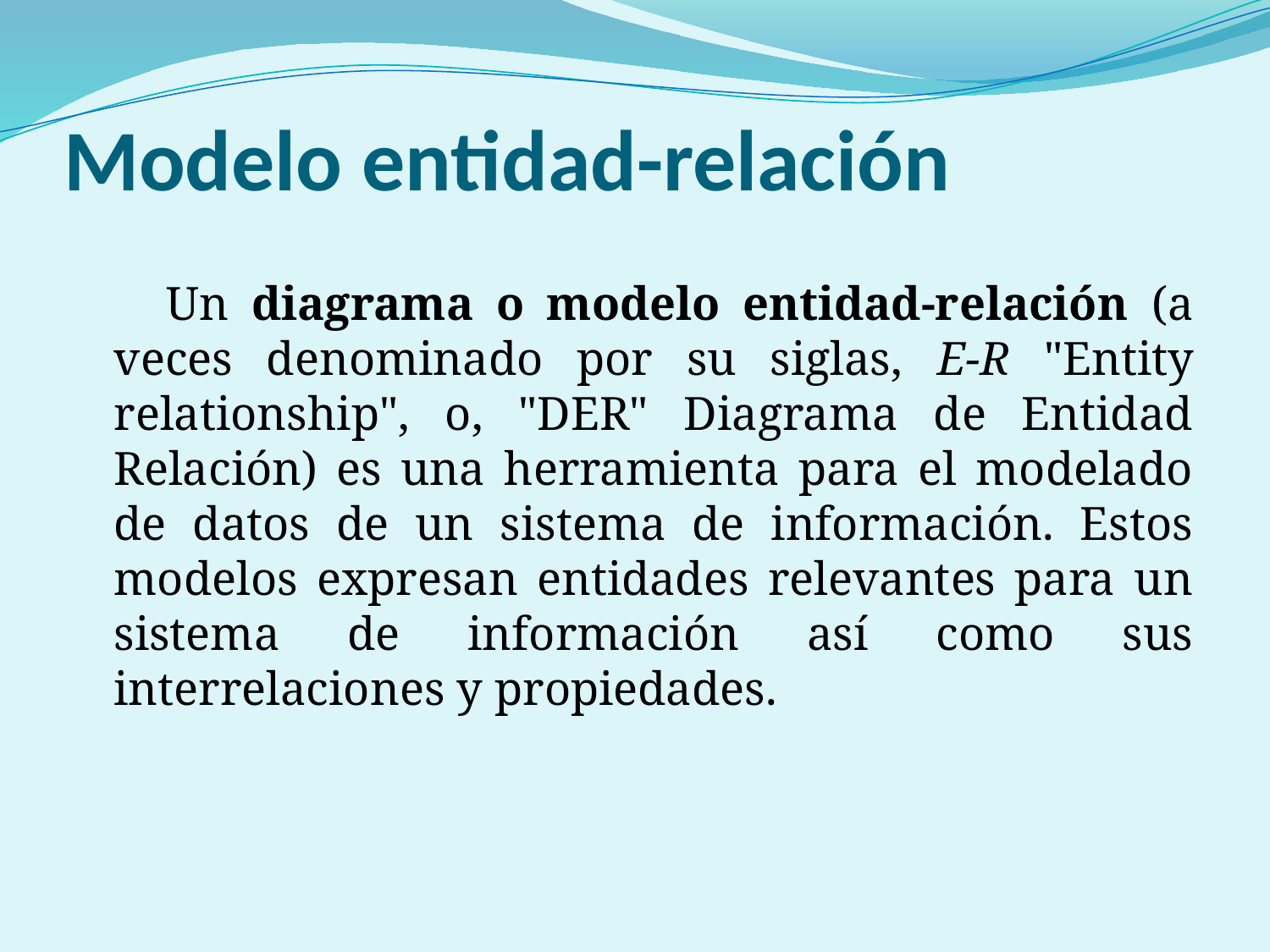

# Modelo entidad-relación
    Un diagrama o modelo entidad-relación (a veces denominado por su siglas, E-R "Entity relationship", o, "DER" Diagrama de Entidad Relación) es una herramienta para el modelado de datos de un sistema de información. Estos modelos expresan entidades relevantes para un sistema de información así como sus interrelaciones y propiedades.